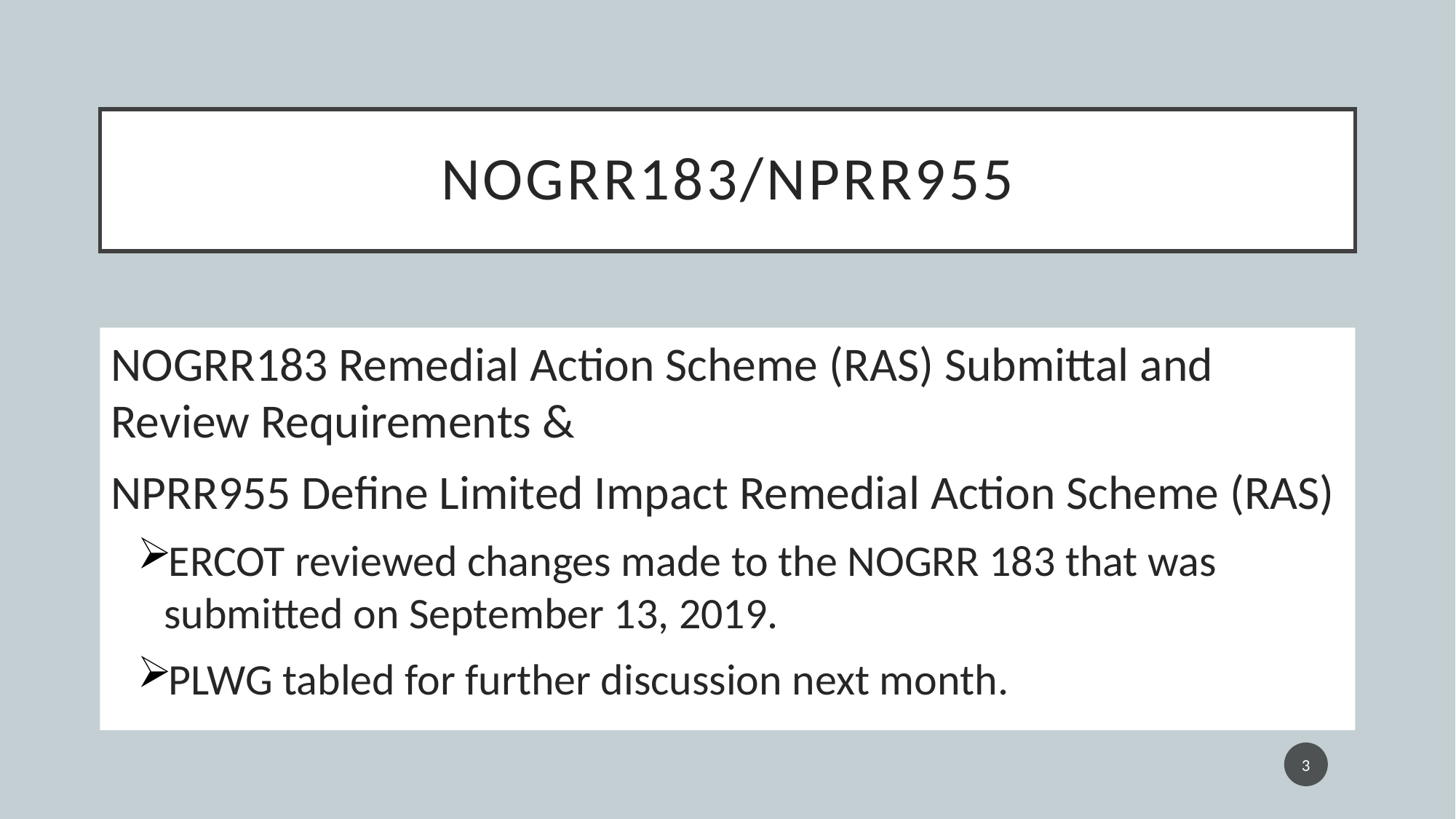

# NOGRR183/NPRR955
NOGRR183 Remedial Action Scheme (RAS) Submittal and Review Requirements &
NPRR955 Define Limited Impact Remedial Action Scheme (RAS)
ERCOT reviewed changes made to the NOGRR 183 that was submitted on September 13, 2019.
PLWG tabled for further discussion next month.

3